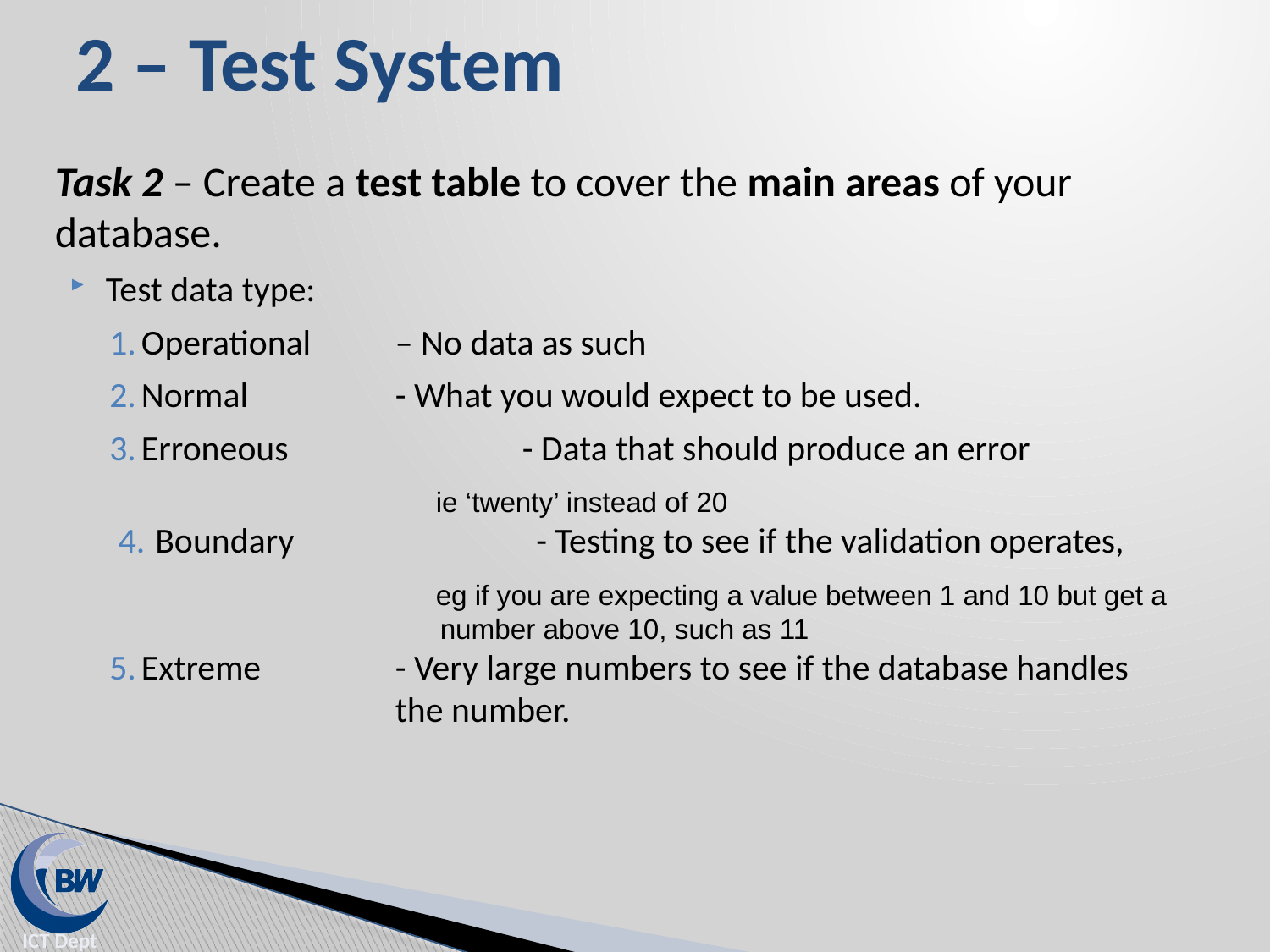

# 2 – Test System
Task 2 – Create a test table to cover the main areas of your database.
Test data type:
Operational 	– No data as such
Normal		- What you would expect to be used.
Erroneous		- Data that should produce an error
		ie ‘twenty’ instead of 20
Boundary		- Testing to see if the validation operates,
eg if you are expecting a value between 1 and 10 but get a number above 10, such as 11
Extreme		- Very large numbers to see if the database handles 			the number.